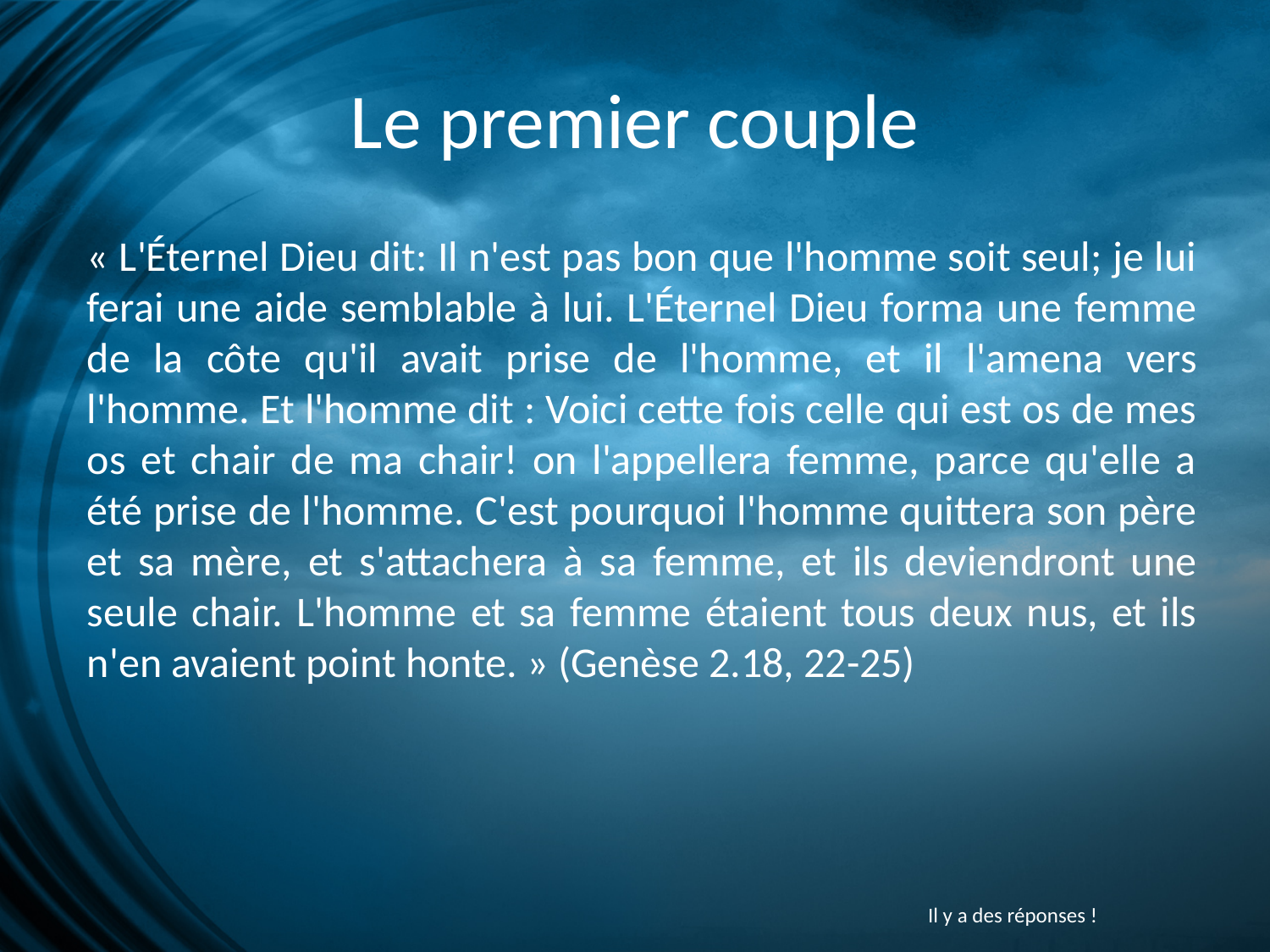

# Le premier couple
« L'Éternel Dieu dit: Il n'est pas bon que l'homme soit seul; je lui ferai une aide semblable à lui. L'Éternel Dieu forma une femme de la côte qu'il avait prise de l'homme, et il l'amena vers l'homme. Et l'homme dit : Voici cette fois celle qui est os de mes os et chair de ma chair! on l'appellera femme, parce qu'elle a été prise de l'homme. C'est pourquoi l'homme quittera son père et sa mère, et s'attachera à sa femme, et ils deviendront une seule chair. L'homme et sa femme étaient tous deux nus, et ils n'en avaient point honte. » (Genèse 2.18, 22-25)
Il y a des réponses !